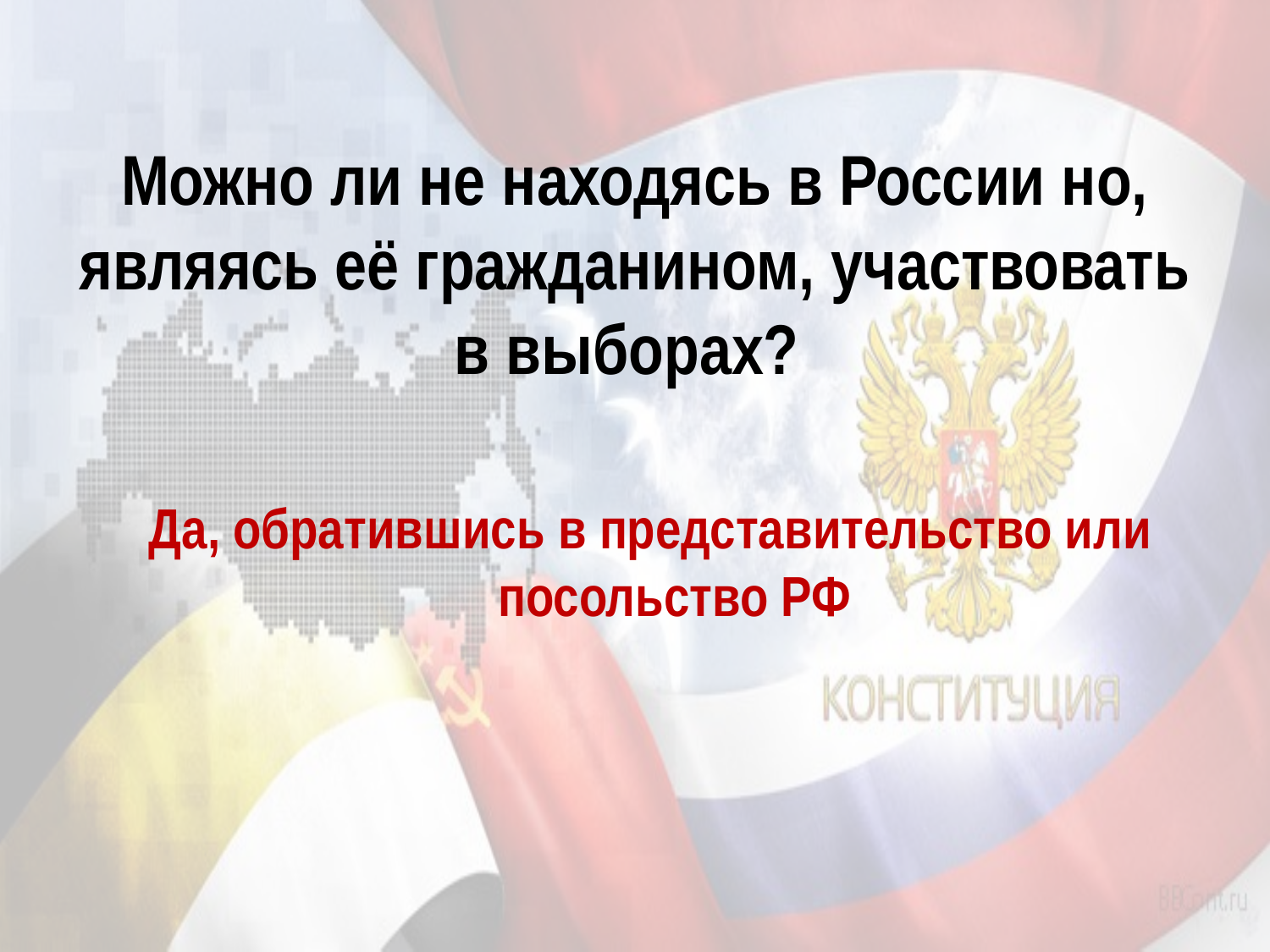

# Можно ли не находясь в России но, являясь её гражданином, участвовать в выборах?
Да, обратившись в представительство или посольство РФ